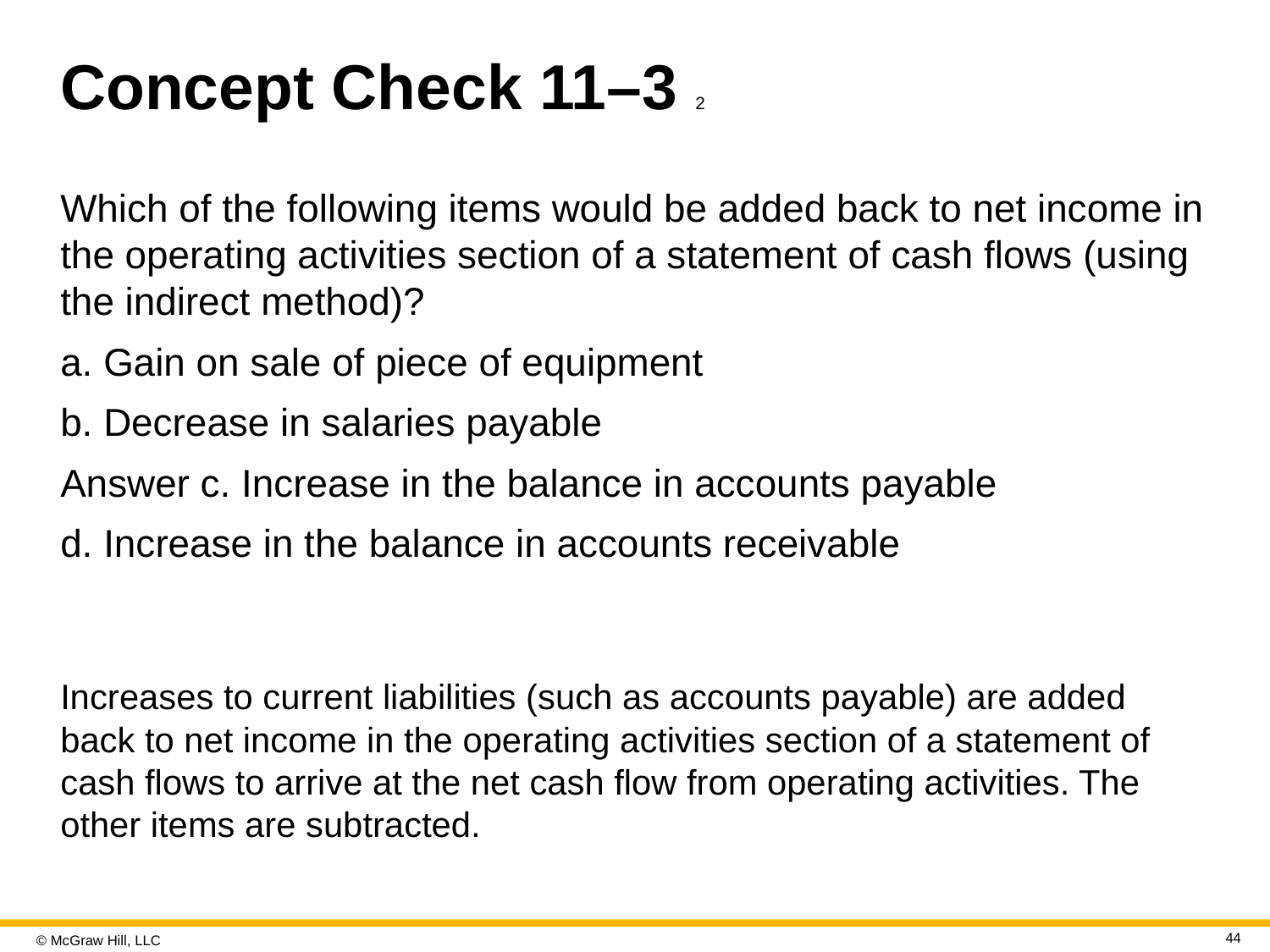

# Concept Check 11–3 2
Which of the following items would be added back to net income in the operating activities section of a statement of cash flows (using the indirect method)?
a. Gain on sale of piece of equipment
b. Decrease in salaries payable
Answer c. Increase in the balance in accounts payable
d. Increase in the balance in accounts receivable
Increases to current liabilities (such as accounts payable) are added back to net income in the operating activities section of a statement of cash flows to arrive at the net cash flow from operating activities. The other items are subtracted.
44